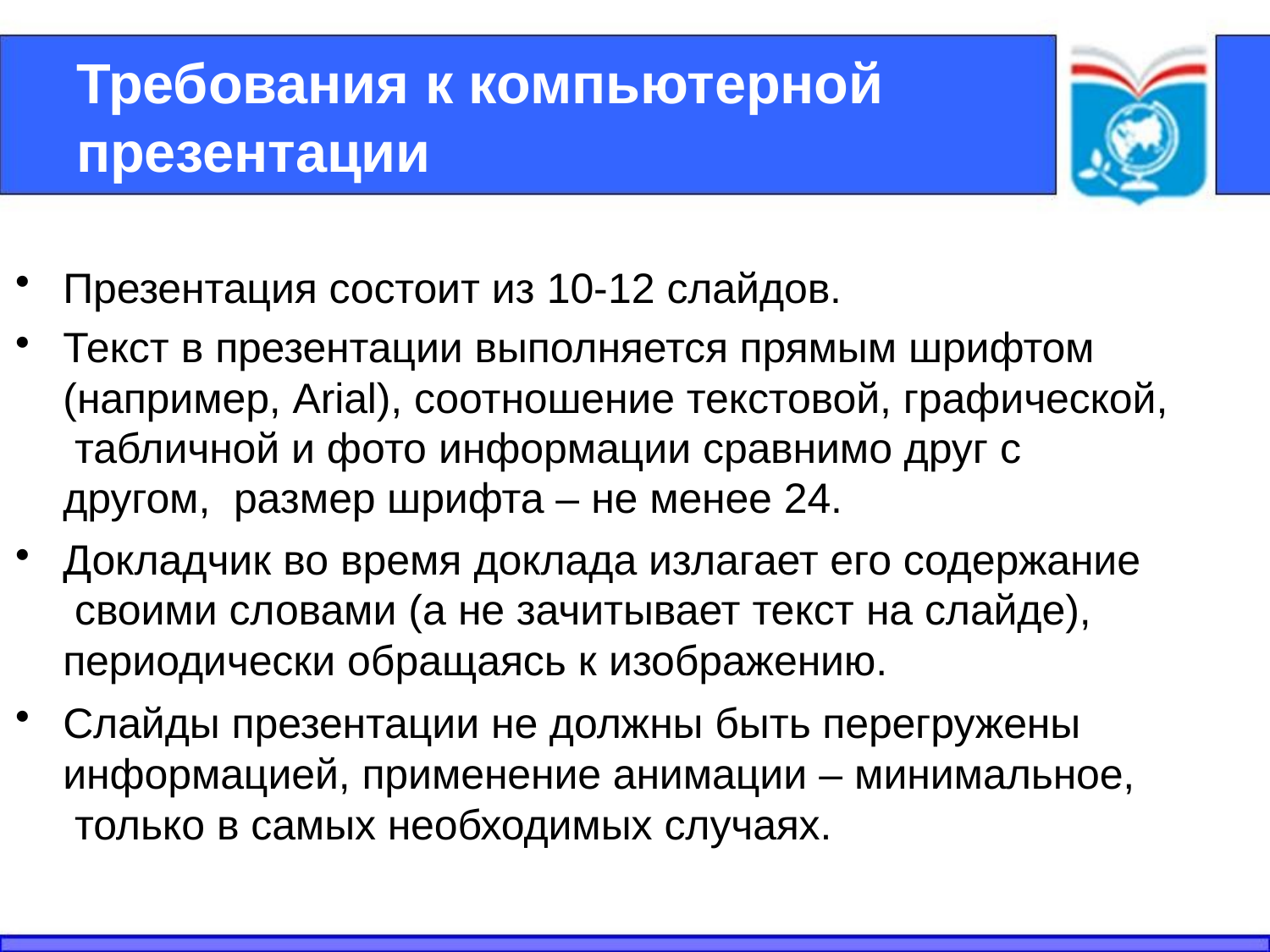

# Требования к компьютерной  презентации
Презентация состоит из 10-12 слайдов.
Текст в презентации выполняется прямым шрифтом  (например, Arial), соотношение текстовой, графической,  табличной и фото информации сравнимо друг с другом,  размер шрифта – не менее 24.
Докладчик во время доклада излагает его содержание  своими словами (а не зачитывает текст на слайде),  периодически обращаясь к изображению.
Слайды презентации не должны быть перегружены  информацией, применение анимации – минимальное,  только в самых необходимых случаях.